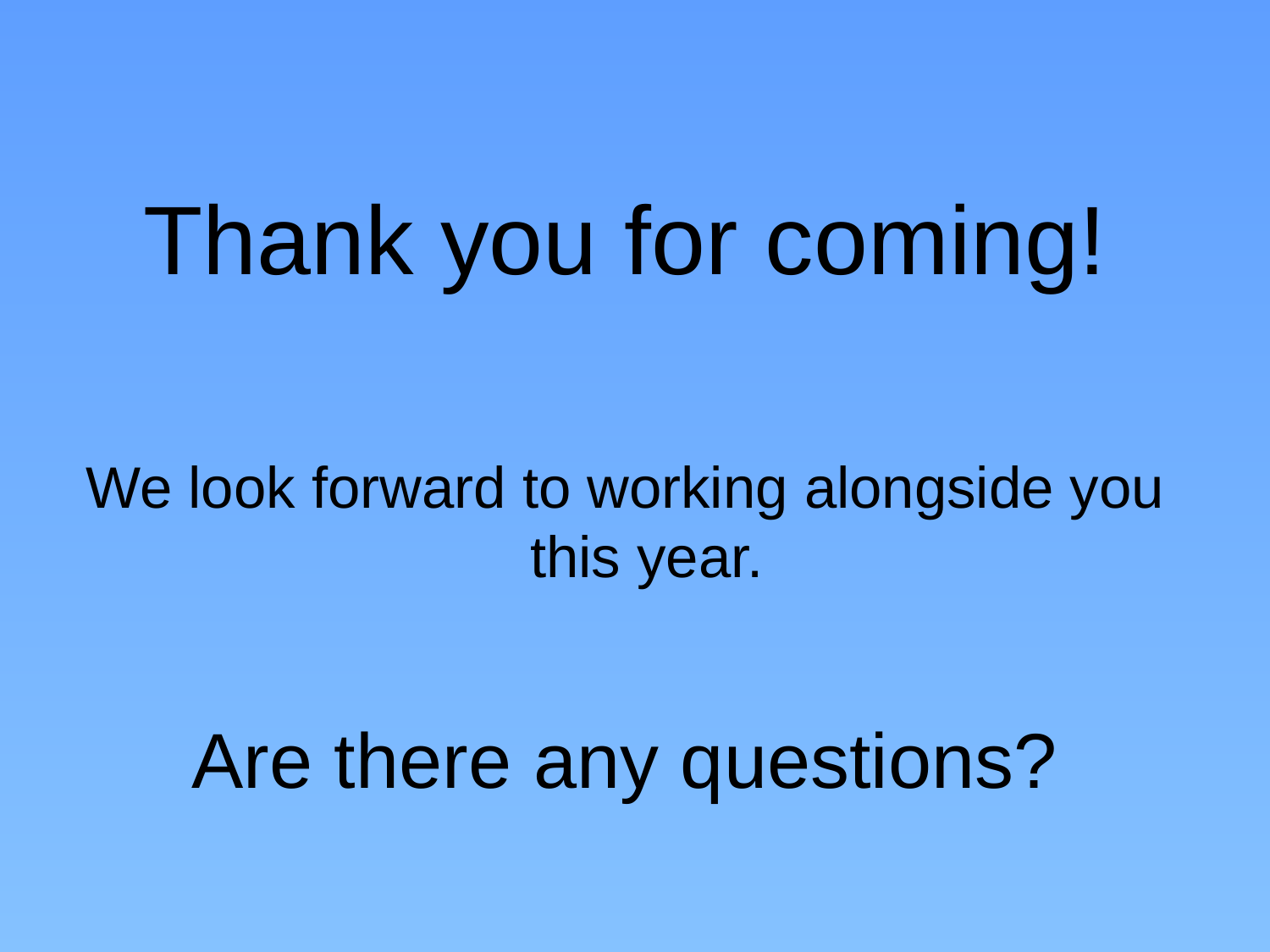

Thank you for coming!

We look forward to working alongside you this year.
Are there any questions?